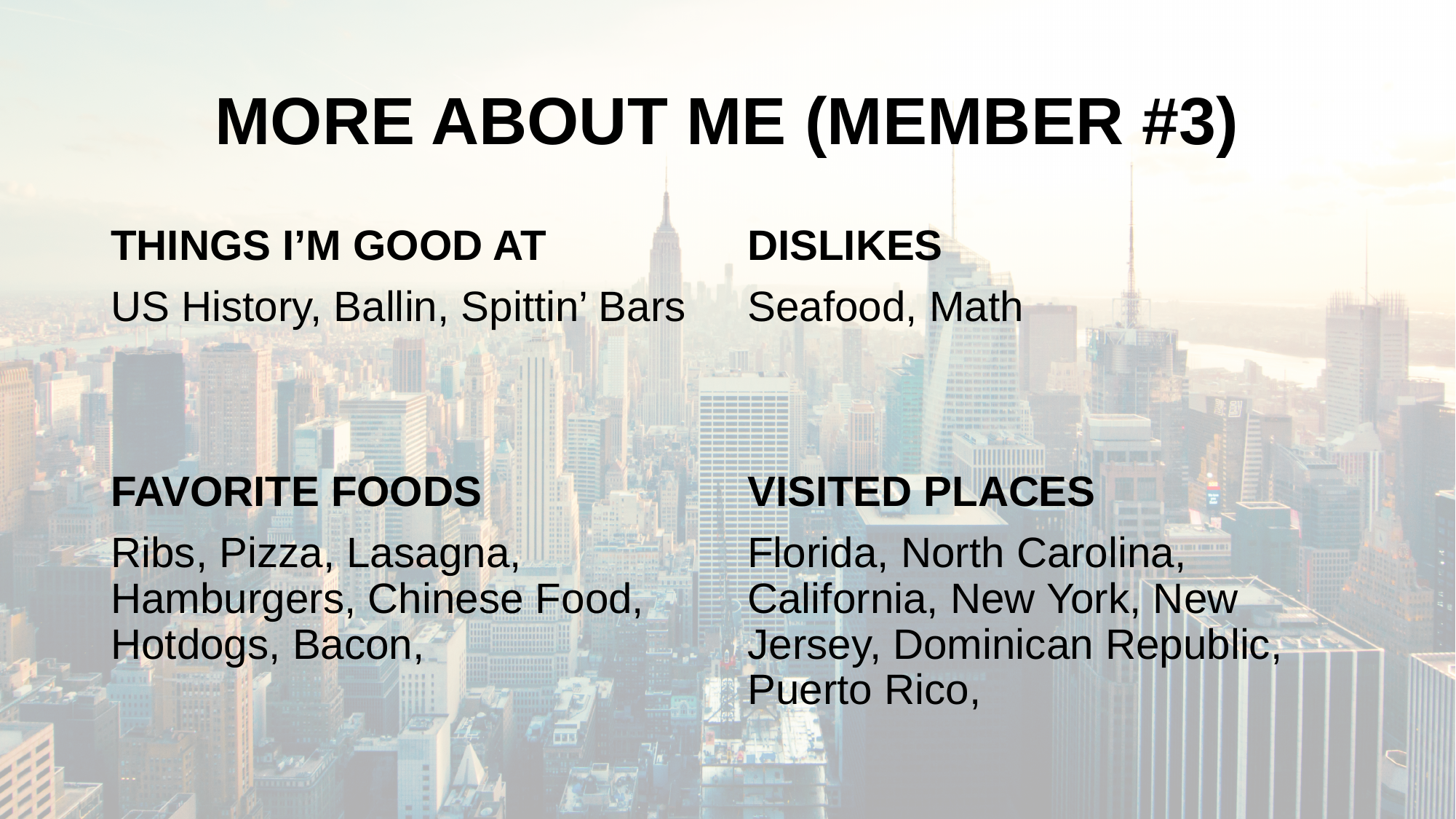

# MORE ABOUT ME (MEMBER #3)
THINGS I’M GOOD AT
US History, Ballin, Spittin’ Bars
DISLIKES
Seafood, Math
FAVORITE FOODS
Ribs, Pizza, Lasagna, Hamburgers, Chinese Food, Hotdogs, Bacon,
VISITED PLACES
Florida, North Carolina, California, New York, New Jersey, Dominican Republic, Puerto Rico,